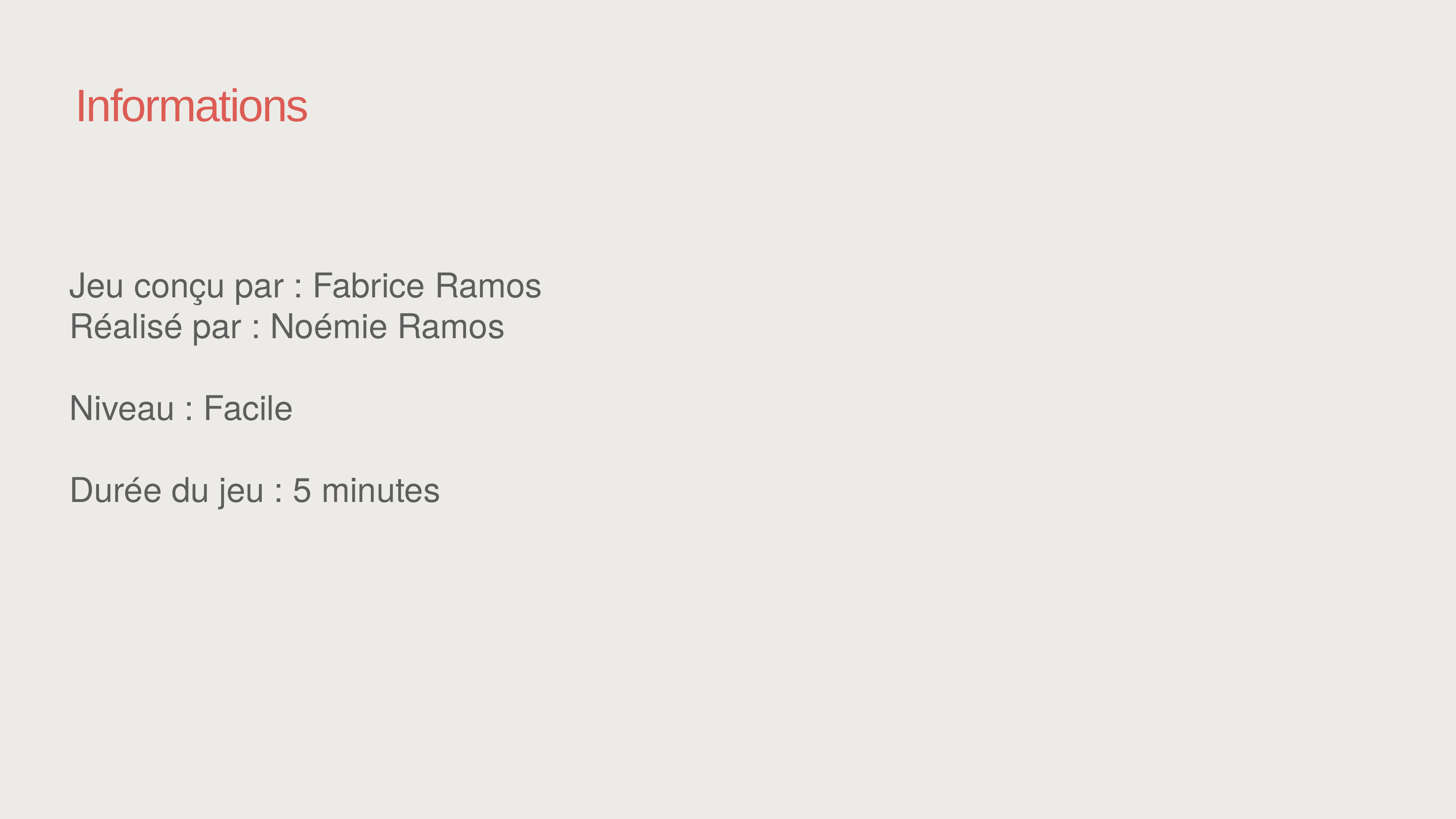

# Informations
Jeu conçu par : Fabrice Ramos
Réalisé par : Noémie Ramos

Niveau : Facile

Durée du jeu : 5 minutes